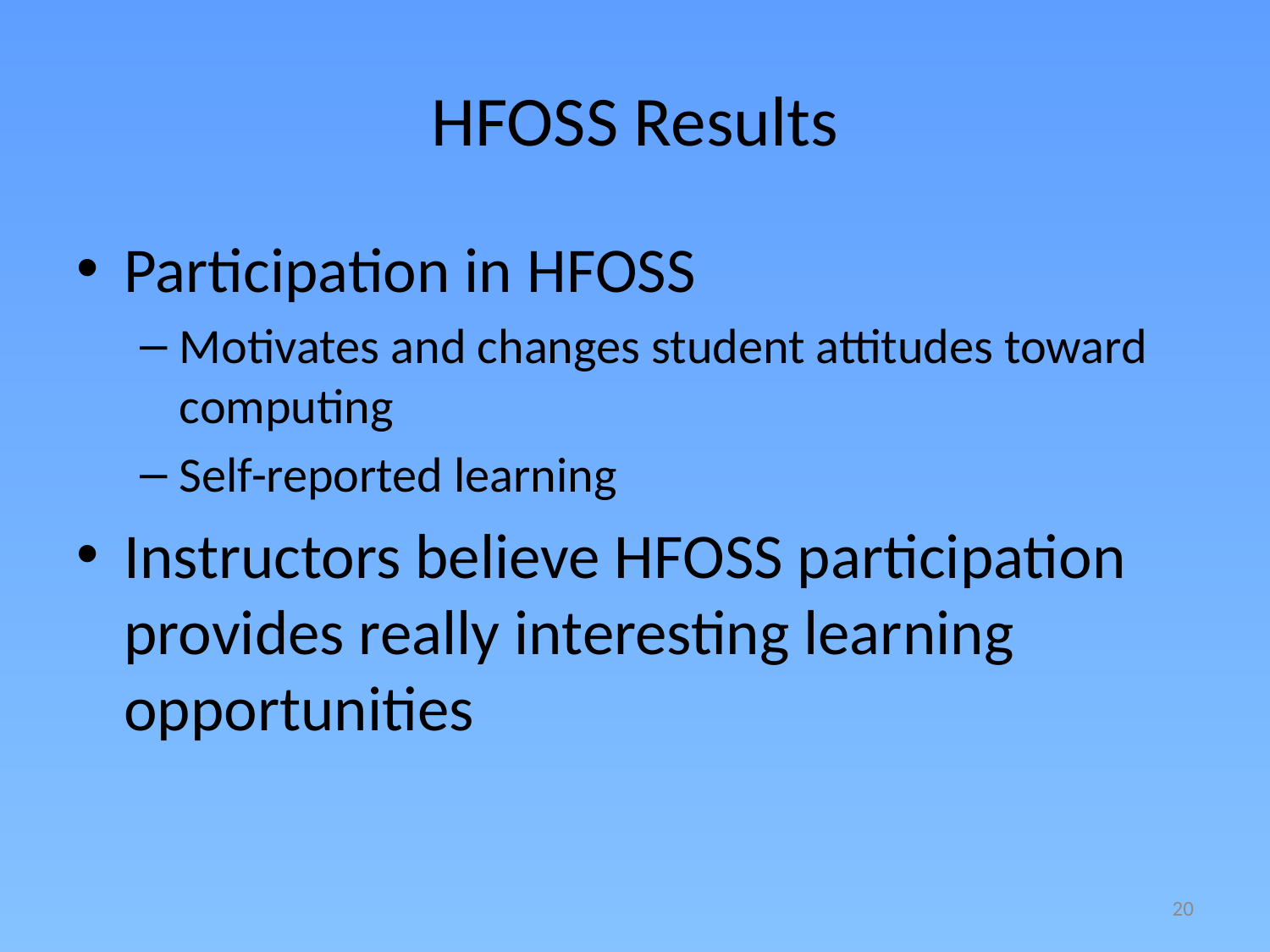

# HFOSS Results
Participation in HFOSS
Motivates and changes student attitudes toward computing
Self-reported learning
Instructors believe HFOSS participation provides really interesting learning opportunities

20